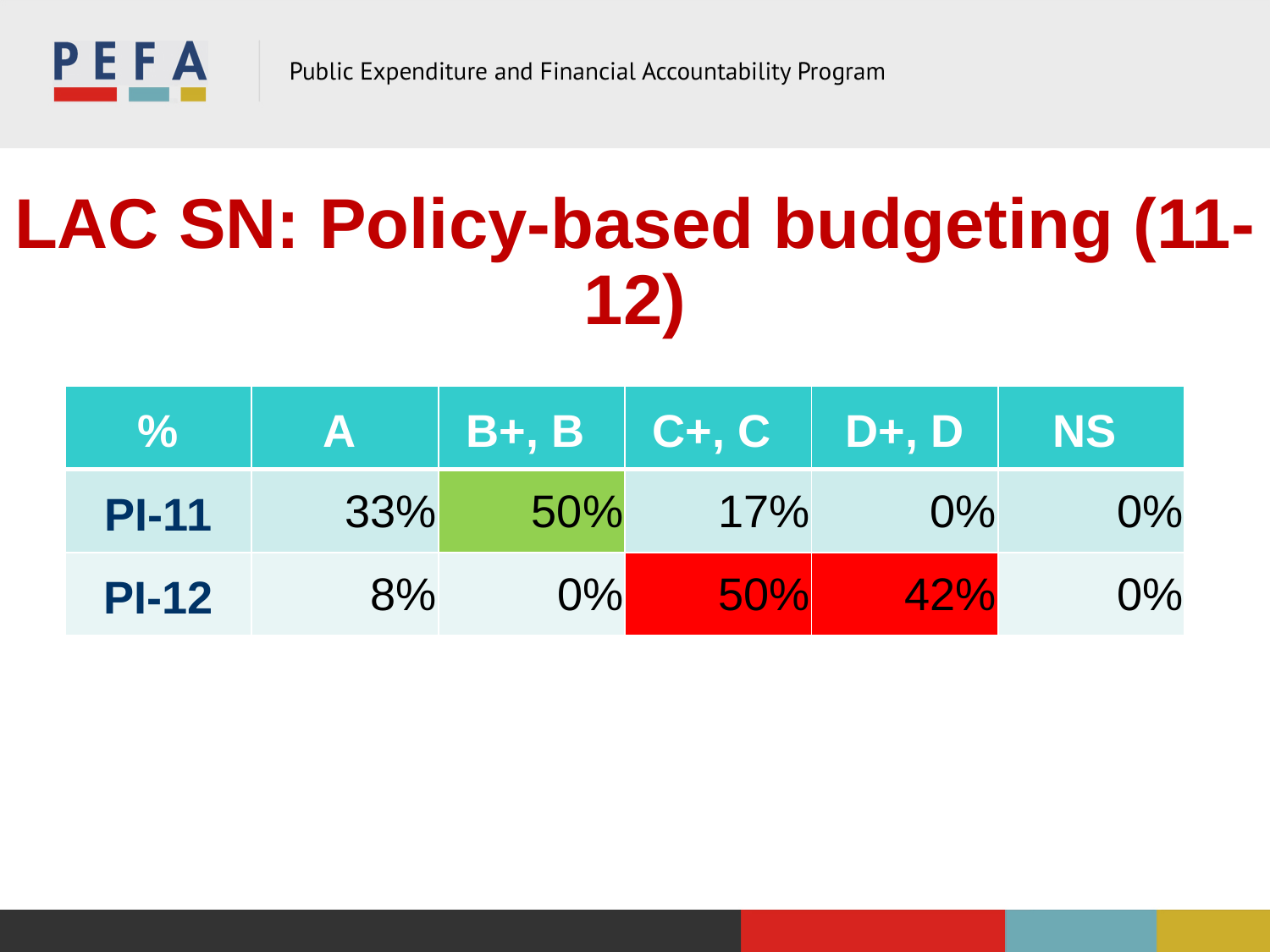

# LAC SN: Policy-based budgeting (11-12)
| % | A | B+, B | C+, C | D+, D | NS |
| --- | --- | --- | --- | --- | --- |
| PI-11 | 33% | 50% | 17% | 0% | 0% |
| PI-12 | 8% | 0% | 50% | 42% | 0% |